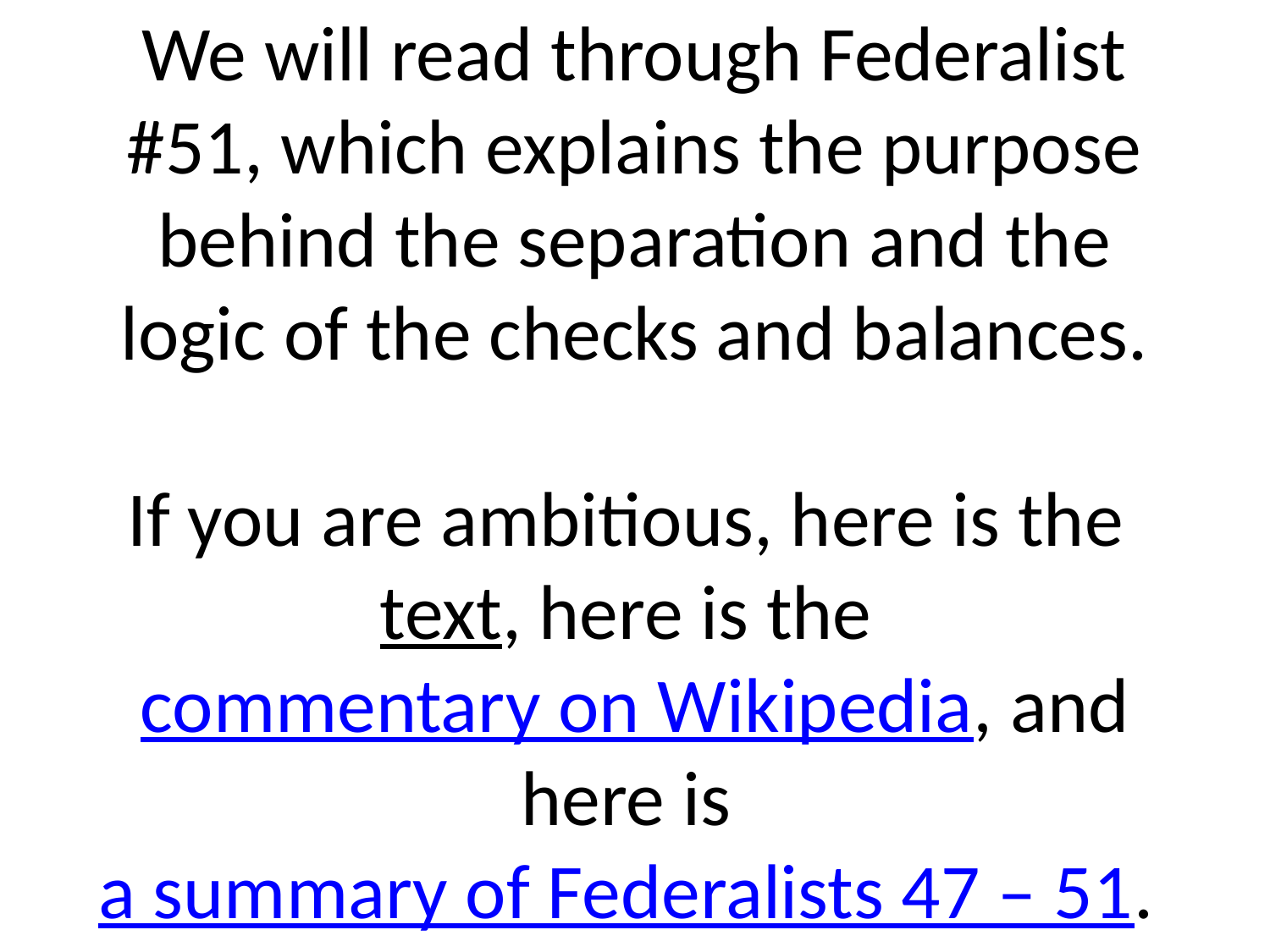

# We will read through Federalist #51, which explains the purpose behind the separation and the logic of the checks and balances. If you are ambitious, here is the text, here is the commentary on Wikipedia, and here is a summary of Federalists 47 – 51.